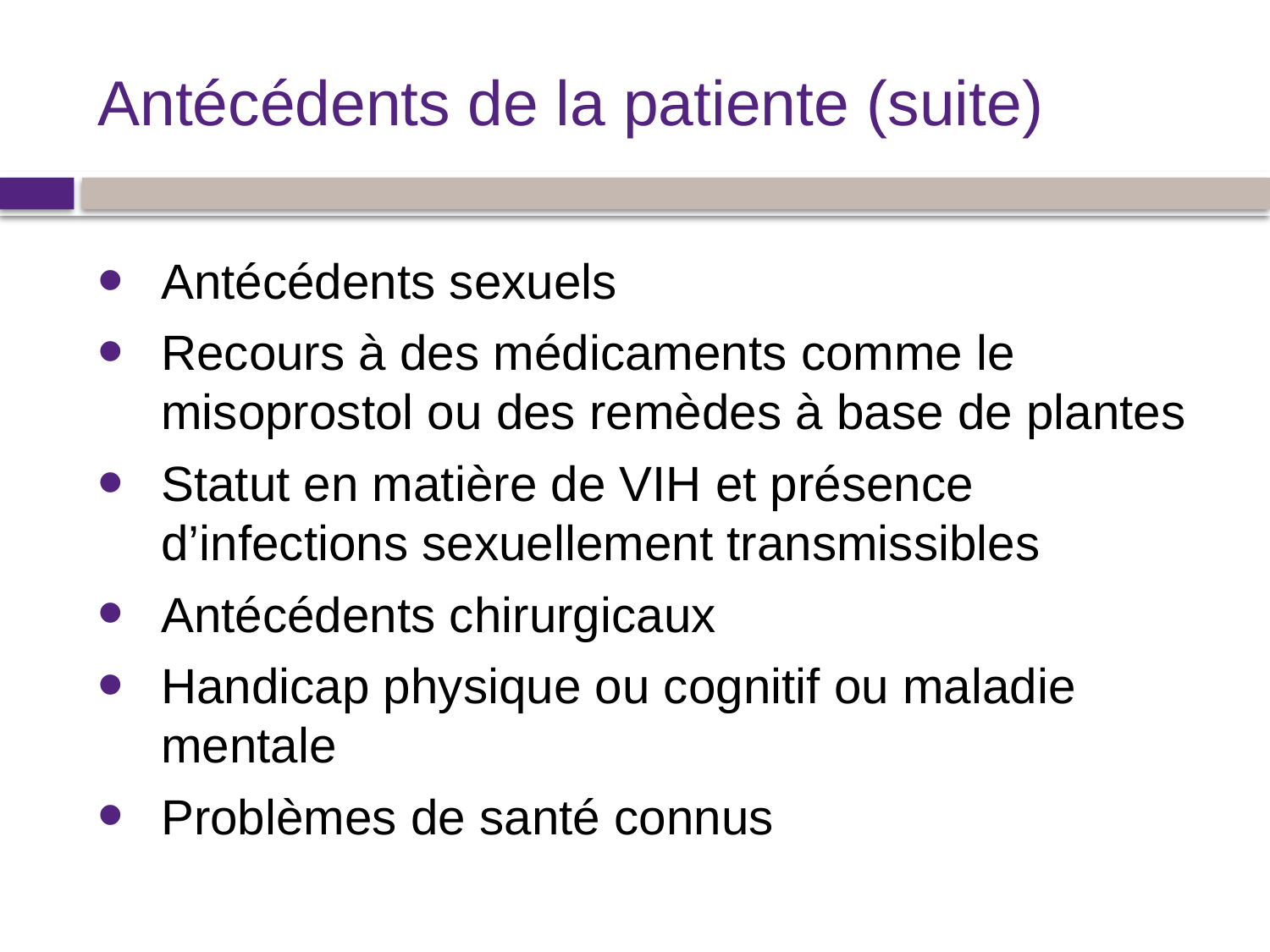

# Antécédents de la patiente (suite)
Antécédents sexuels
Recours à des médicaments comme le misoprostol ou des remèdes à base de plantes
Statut en matière de VIH et présence d’infections sexuellement transmissibles
Antécédents chirurgicaux
Handicap physique ou cognitif ou maladie mentale
Problèmes de santé connus